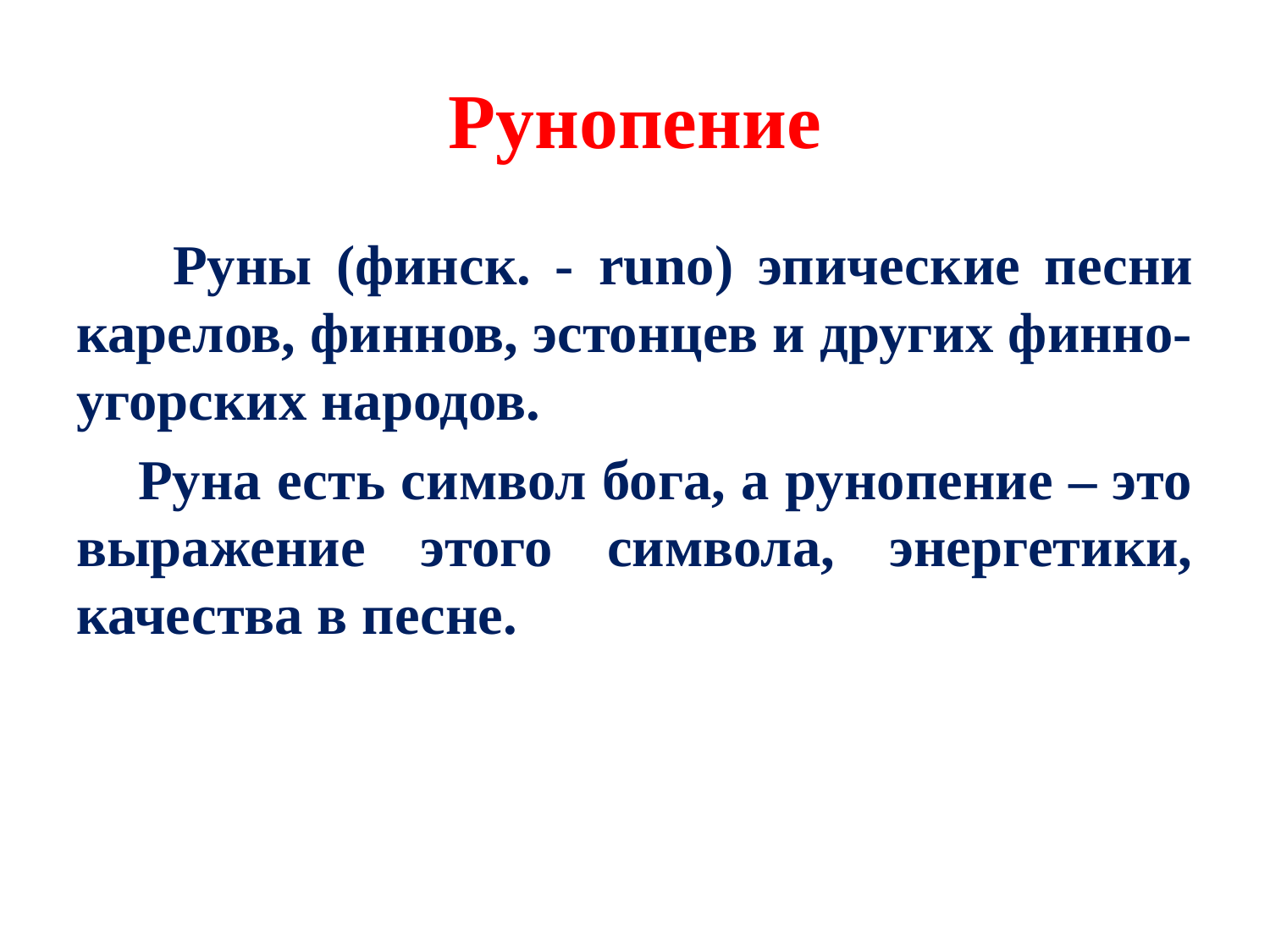

# Рунопение
    Руны (финск. - runo) эпические песни карелов, финнов, эстонцев и других финно-угорских народов.
    Руна есть символ бога, а рунопение – это выражение этого символа, энергетики, качества в песне.